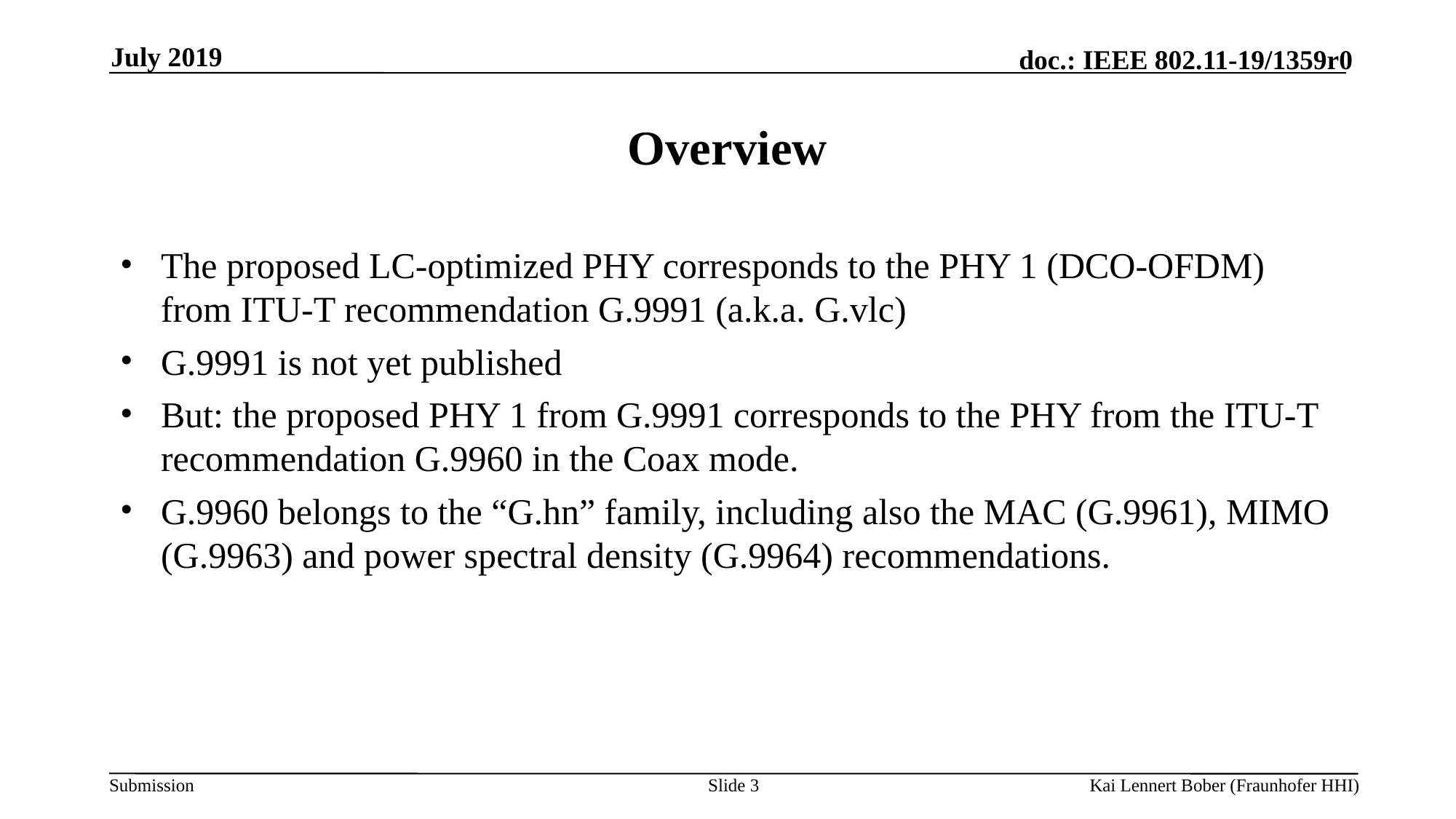

July 2019
# Overview
The proposed LC-optimized PHY corresponds to the PHY 1 (DCO-OFDM) from ITU-T recommendation G.9991 (a.k.a. G.vlc)
G.9991 is not yet published
But: the proposed PHY 1 from G.9991 corresponds to the PHY from the ITU-T recommendation G.9960 in the Coax mode.
G.9960 belongs to the “G.hn” family, including also the MAC (G.9961), MIMO (G.9963) and power spectral density (G.9964) recommendations.

Slide 3
Kai Lennert Bober (Fraunhofer HHI)